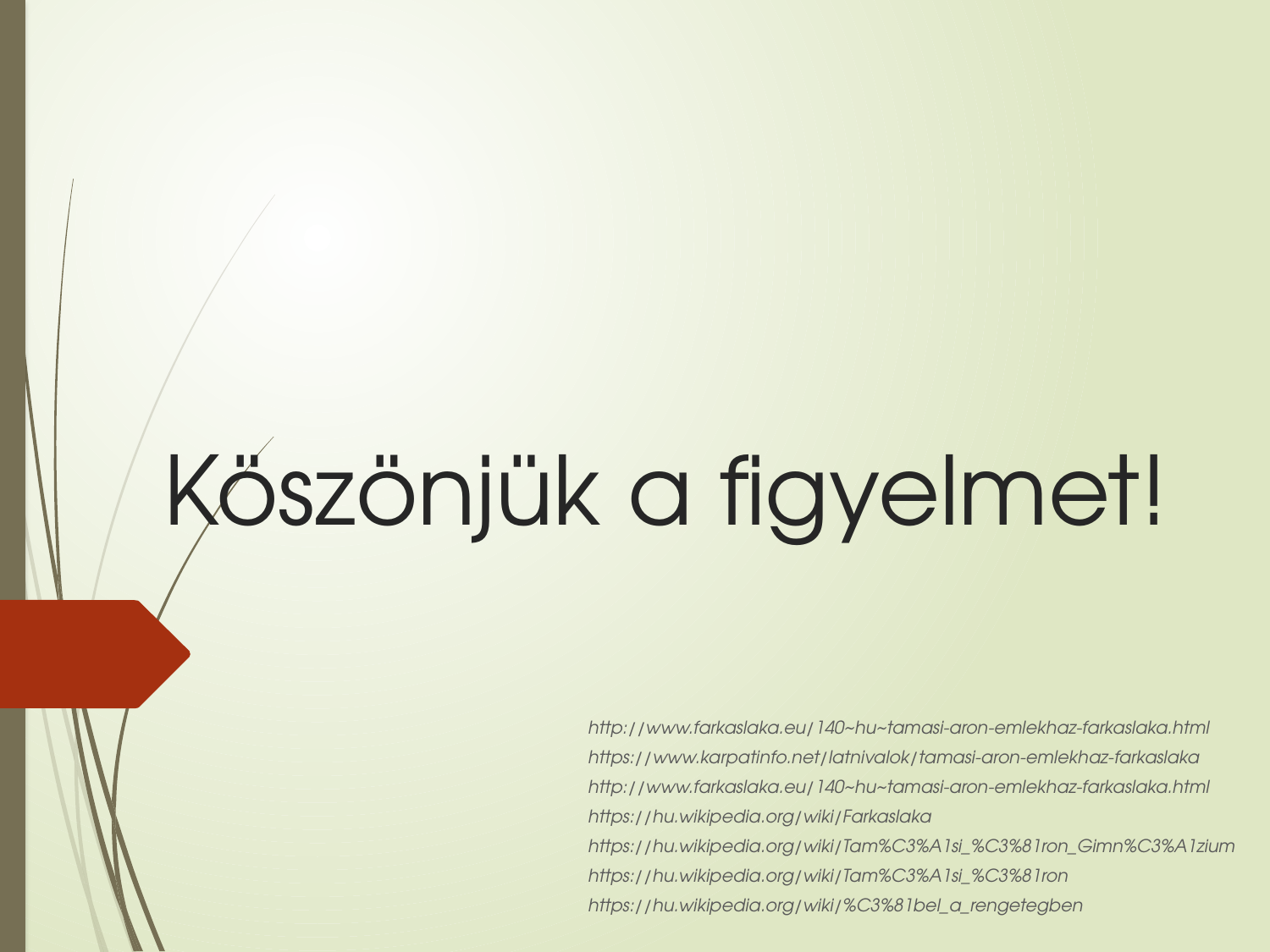

# Köszönjük a figyelmet!
http://www.farkaslaka.eu/140~hu~tamasi-aron-emlekhaz-farkaslaka.html
https://www.karpatinfo.net/latnivalok/tamasi-aron-emlekhaz-farkaslaka
http://www.farkaslaka.eu/140~hu~tamasi-aron-emlekhaz-farkaslaka.html
https://hu.wikipedia.org/wiki/Farkaslaka
https://hu.wikipedia.org/wiki/Tam%C3%A1si_%C3%81ron_Gimn%C3%A1zium
https://hu.wikipedia.org/wiki/Tam%C3%A1si_%C3%81ron
https://hu.wikipedia.org/wiki/%C3%81bel_a_rengetegben